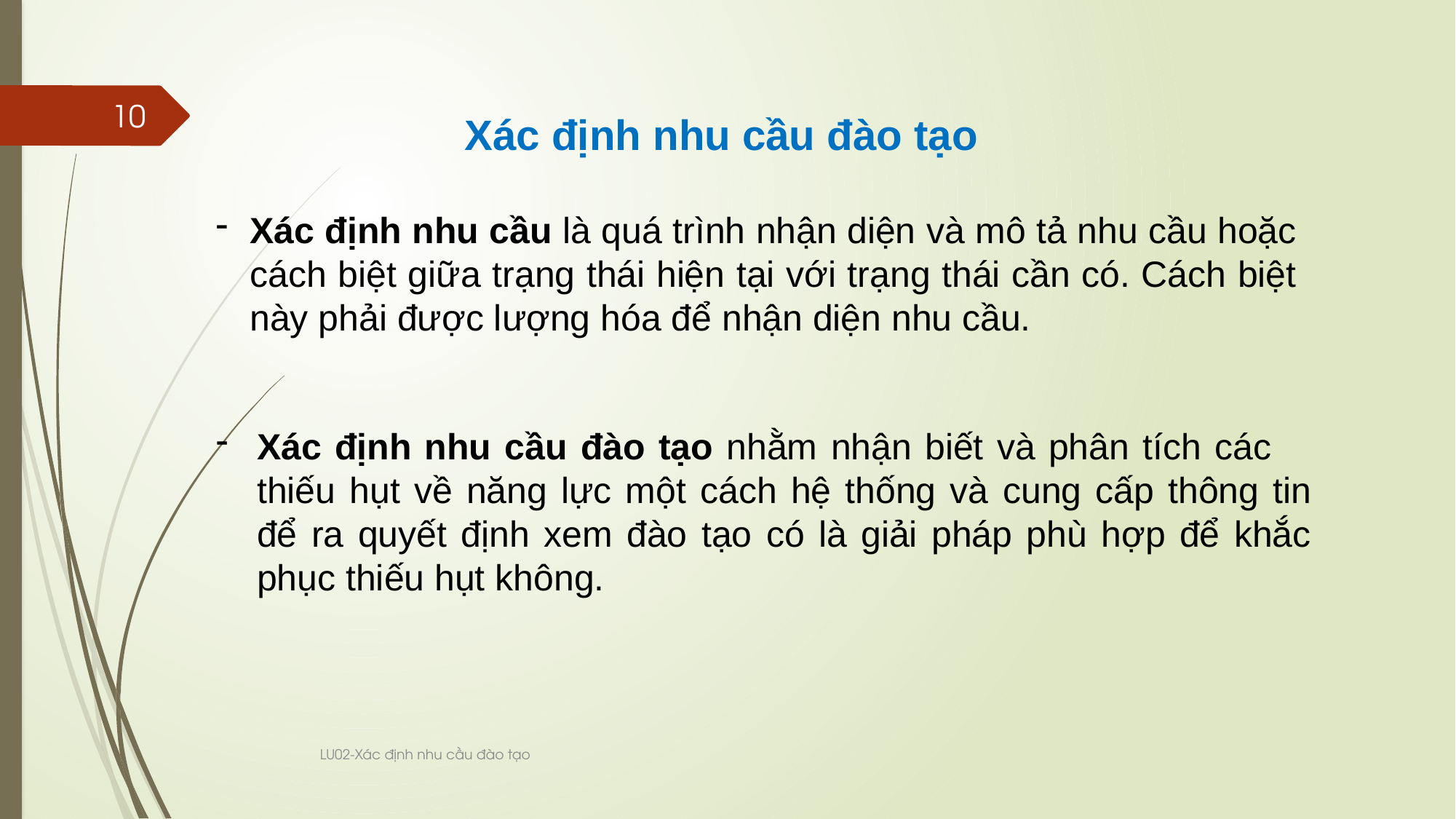

10
Xác định nhu cầu đào tạo
Xác định nhu cầu là quá trình nhận diện và mô tả nhu cầu hoặc cách biệt giữa trạng thái hiện tại với trạng thái cần có. Cách biệt này phải được lượng hóa để nhận diện nhu cầu.
Xác định nhu cầu đào tạo nhằm nhận biết và phân tích các    thiếu hụt về năng lực một cách hệ thống và cung cấp thông tin để ra quyết định xem đào tạo có là giải pháp phù hợp để khắc phục thiếu hụt không.
LU02-Xác định nhu cầu đào tạo